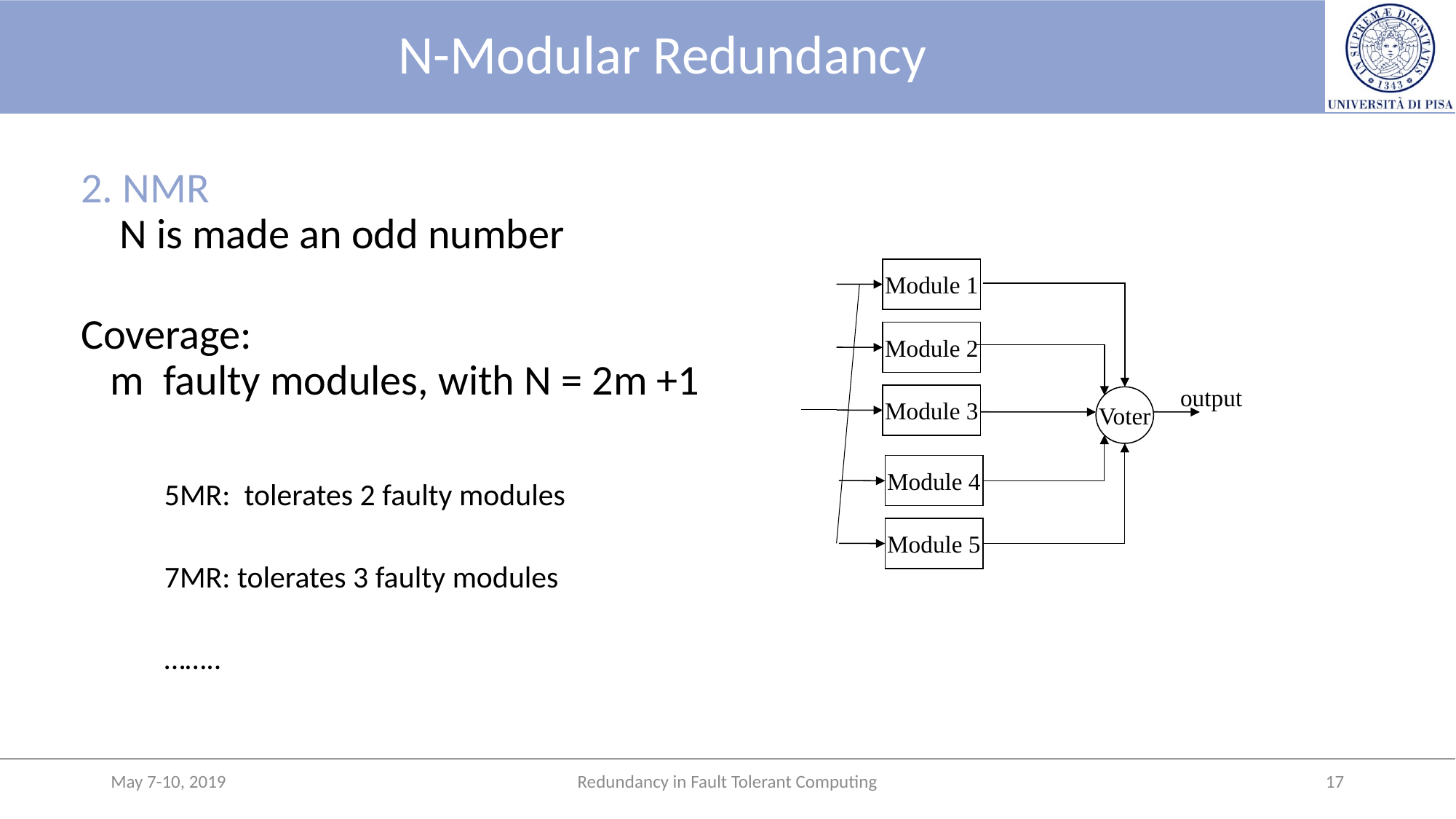

# N-Modular Redundancy

2. NMR
    N is made an odd number

Coverage:
   m  faulty modules, with N = 2m +1

Module 1

Module 2

output
Module 3
Voter

Module 4
5MR:  tolerates 2 faulty modules

7MR: tolerates 3 faulty modules

……..

Module 5

May 7-10, 2019
Redundancy in Fault Tolerant Computing
17